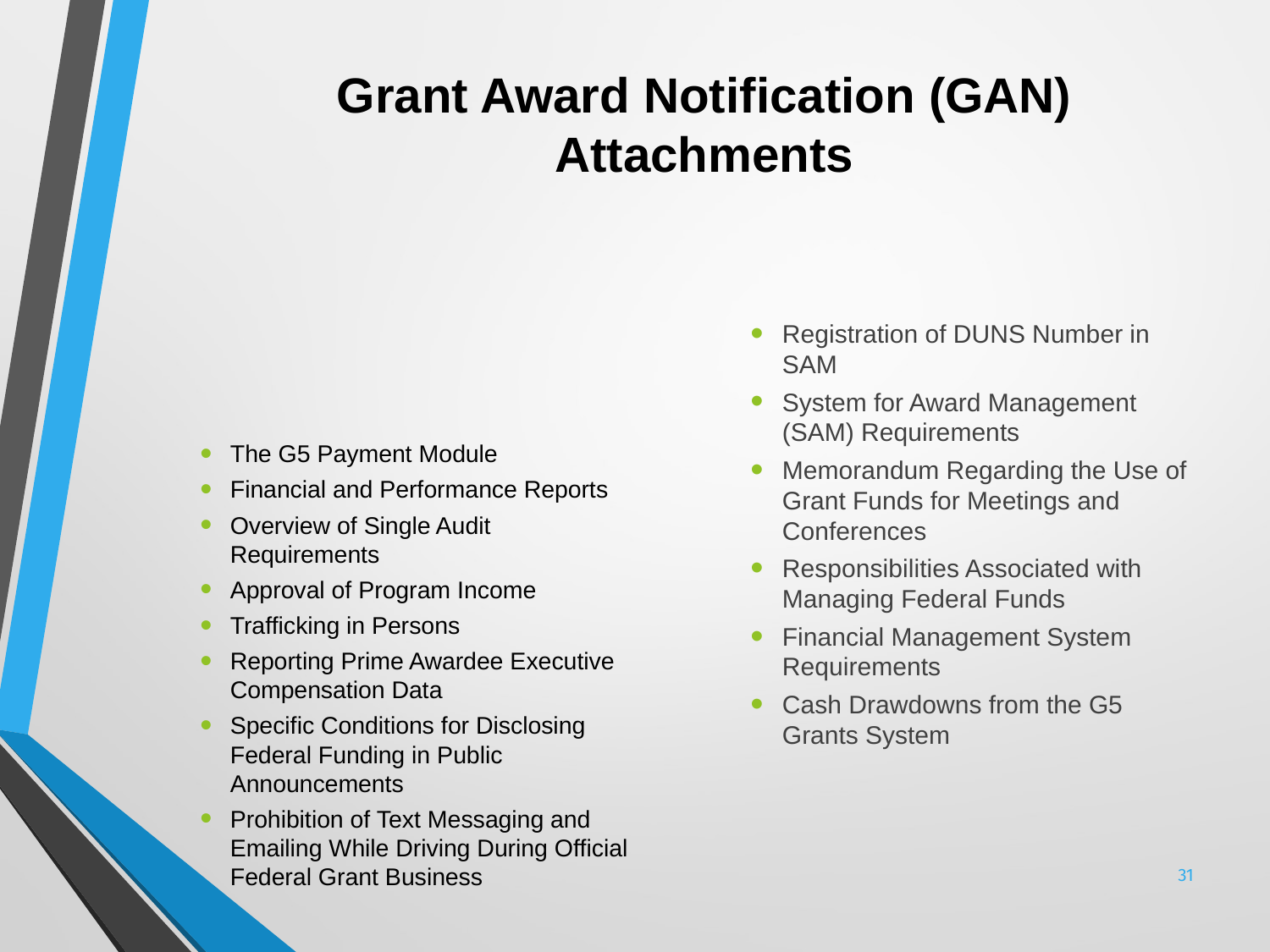

# Grant Award Notification (GAN) Attachments
Registration of DUNS Number in SAM
System for Award Management (SAM) Requirements
Memorandum Regarding the Use of Grant Funds for Meetings and Conferences
Responsibilities Associated with Managing Federal Funds
Financial Management System Requirements
Cash Drawdowns from the G5 Grants System

The G5 Payment Module
Financial and Performance Reports
Overview of Single Audit Requirements
Approval of Program Income
Trafficking in Persons
Reporting Prime Awardee Executive Compensation Data
Specific Conditions for Disclosing Federal Funding in Public Announcements
Prohibition of Text Messaging and Emailing While Driving During Official Federal Grant Business

31